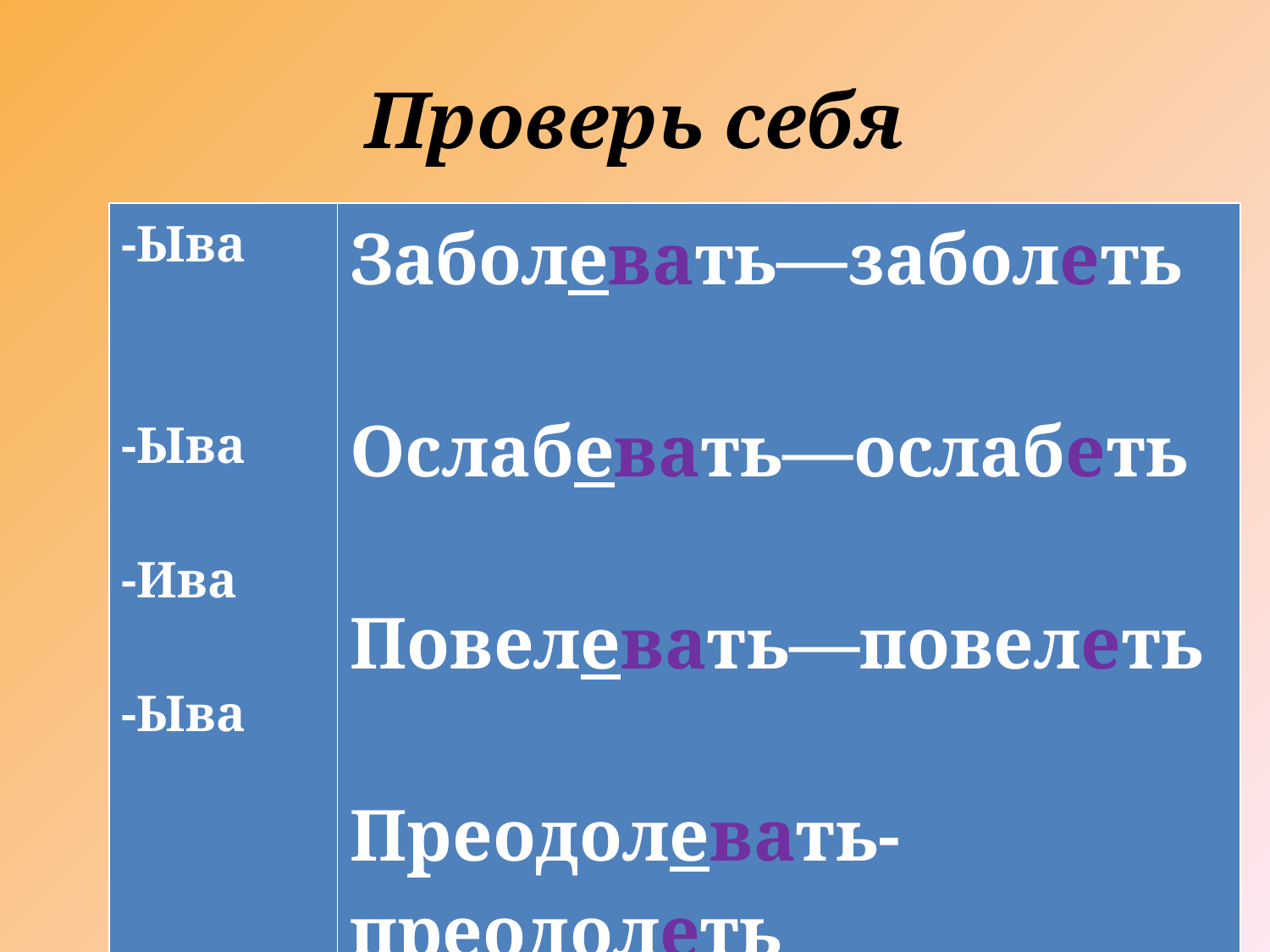

# Проверь себя

| -Ыва -Ыва -Ива -Ыва | Заболевать—заболеть Ослабевать—ослабеть Повелевать—повелеть Преодолевать-преодолеть |
| --- | --- |